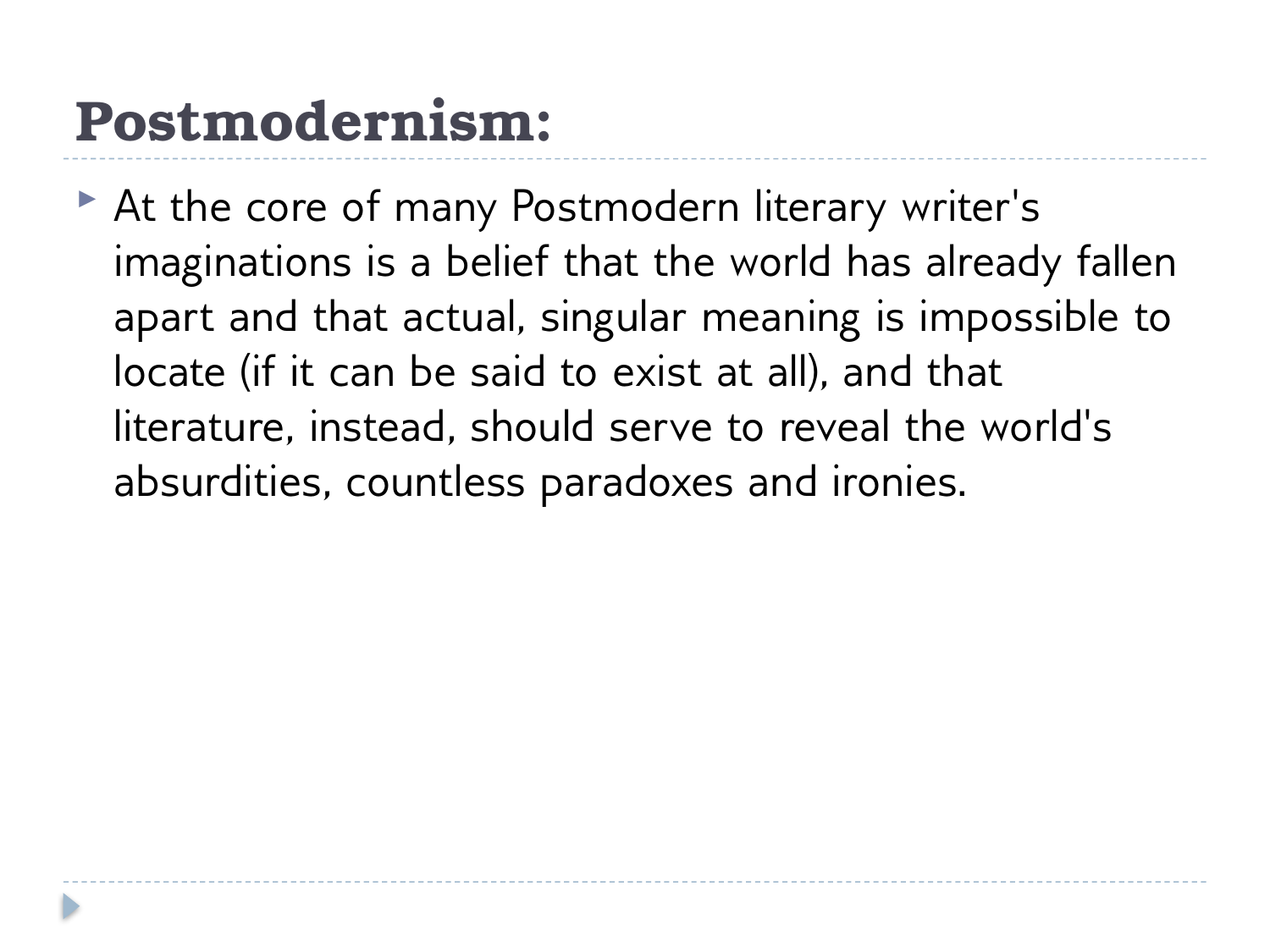

# Postmodernism:
At the core of many Postmodern literary writer's imaginations is a belief that the world has already fallen apart and that actual, singular meaning is impossible to locate (if it can be said to exist at all), and that literature, instead, should serve to reveal the world's absurdities, countless paradoxes and ironies.